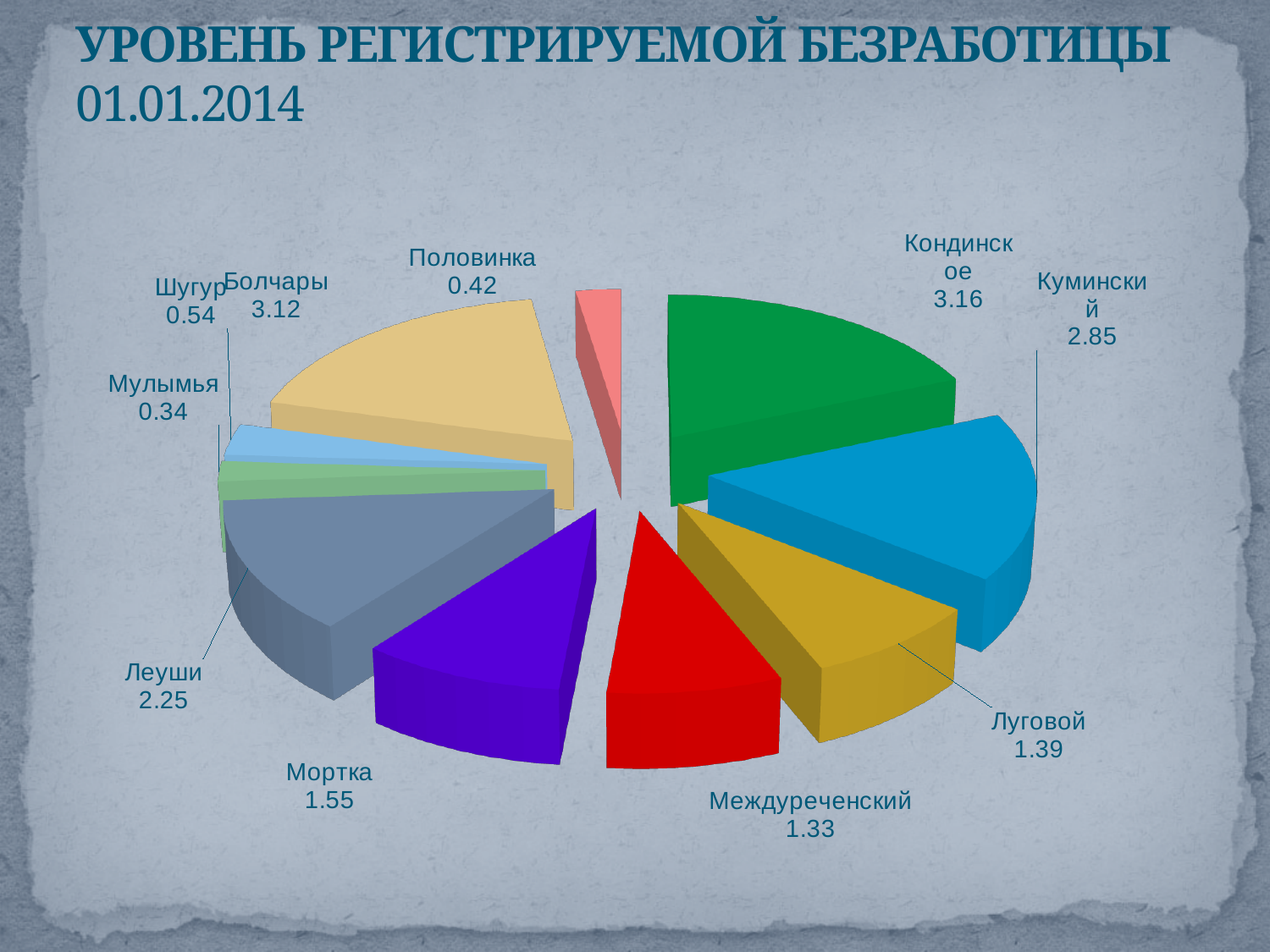

# Уровень регистрируемой безработицы  01.01.2014

[unsupported chart]